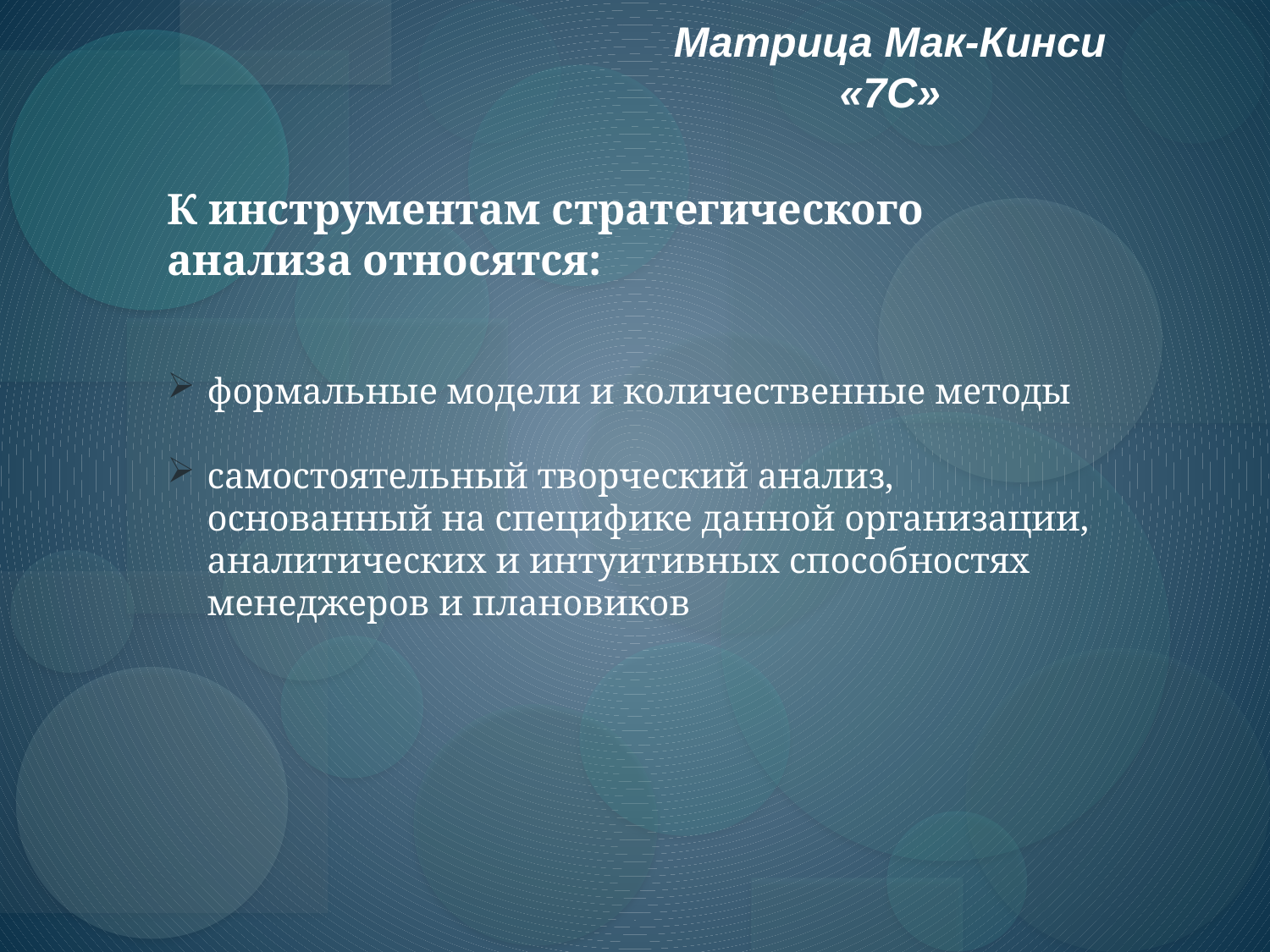

Матрица Мак-Кинси «7С»
К инструментам стратегического анализа относятся:

формальные модели и количественные методы
самостоятельный творческий анализ, основанный на специфике данной организации, аналитических и интуитивных способностях менеджеров и плановиков